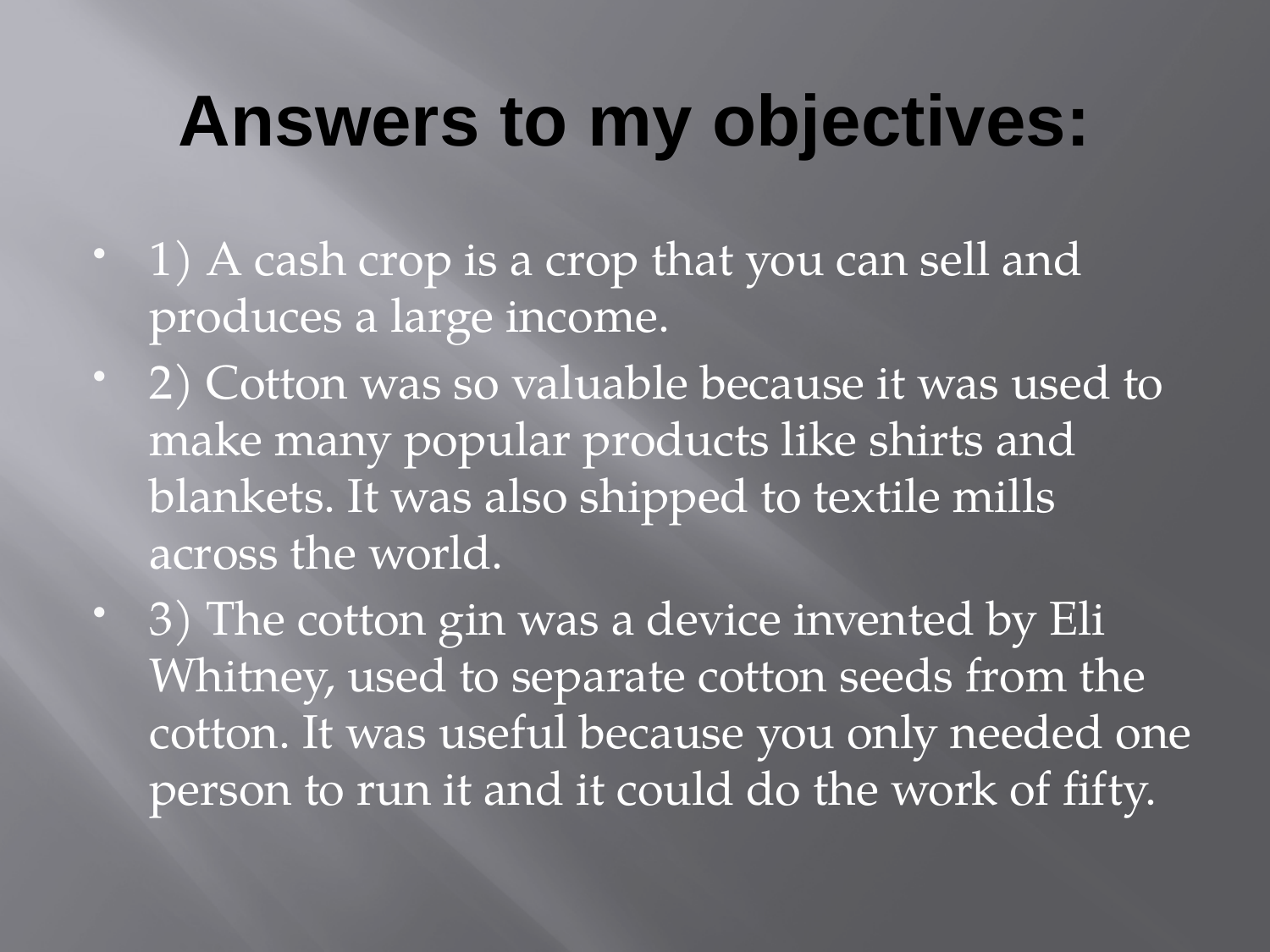

# Answers to my objectives:
1) A cash crop is a crop that you can sell and produces a large income.
2) Cotton was so valuable because it was used to make many popular products like shirts and blankets. It was also shipped to textile mills across the world.
3) The cotton gin was a device invented by Eli Whitney, used to separate cotton seeds from the cotton. It was useful because you only needed one person to run it and it could do the work of fifty.